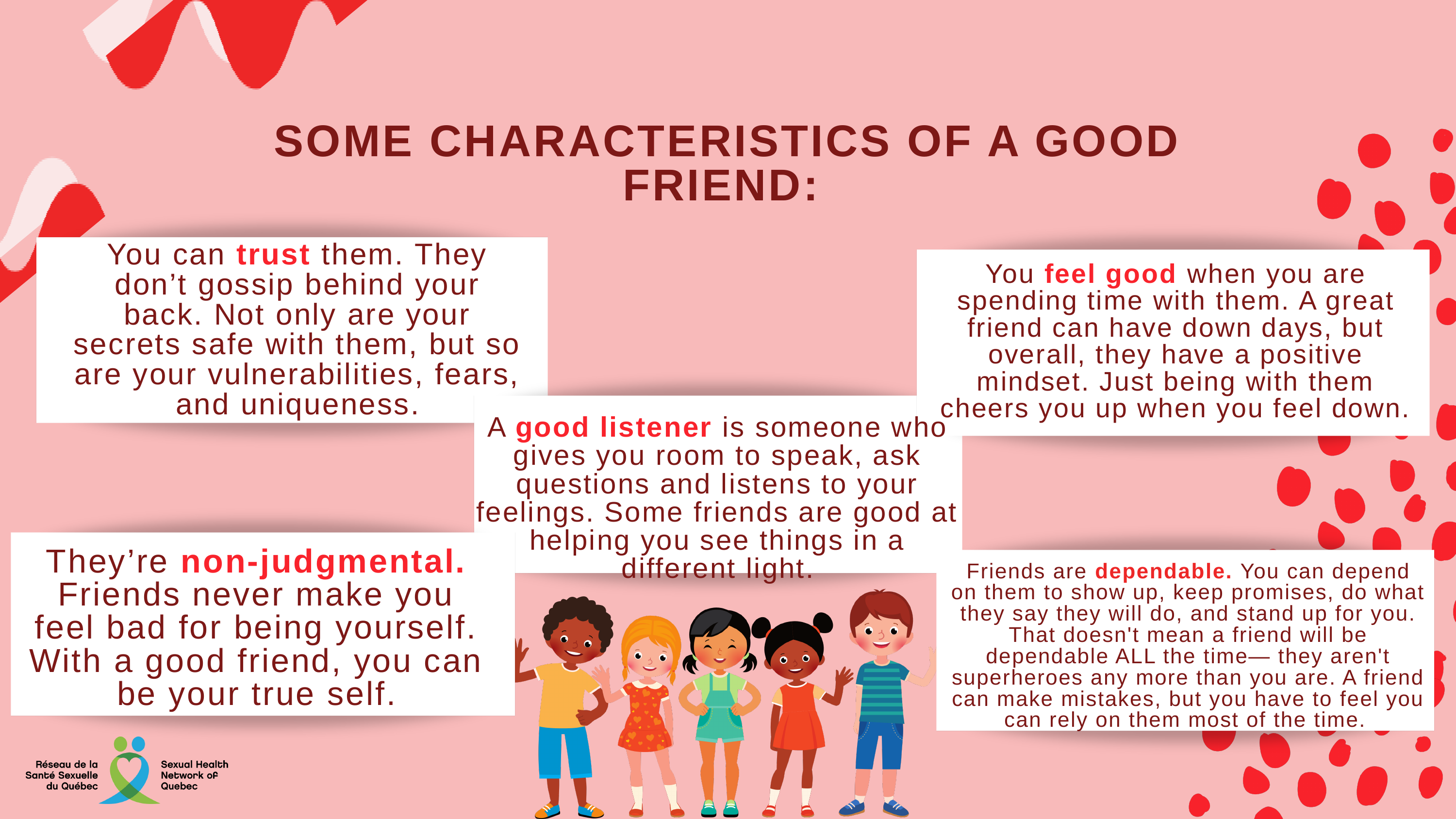

SOME CHARACTERISTICS OF A GOOD FRIEND:

You can trust them. They don’t gossip behind your back. Not only are your secrets safe with them, but so are your vulnerabilities, fears, and uniqueness.
You feel good when you are spending time with them. ​​A great friend can have down days, but overall, they have a positive mindset. Just being with them cheers you up when you feel down.

A good listener is someone who gives you room to speak, ask questions and listens to your feelings. Some friends are good at helping you see things in a different light.

They’re non-judgmental. Friends never make you feel bad for being yourself. With a good friend, you can be your true self.
Friends are dependable. You can depend on them to show up, keep promises, do what they say they will do, and stand up for you. That doesn't mean a friend will be dependable ALL the time— they aren't superheroes any more than you are. A friend can make mistakes, but you have to feel you can rely on them most of the time.